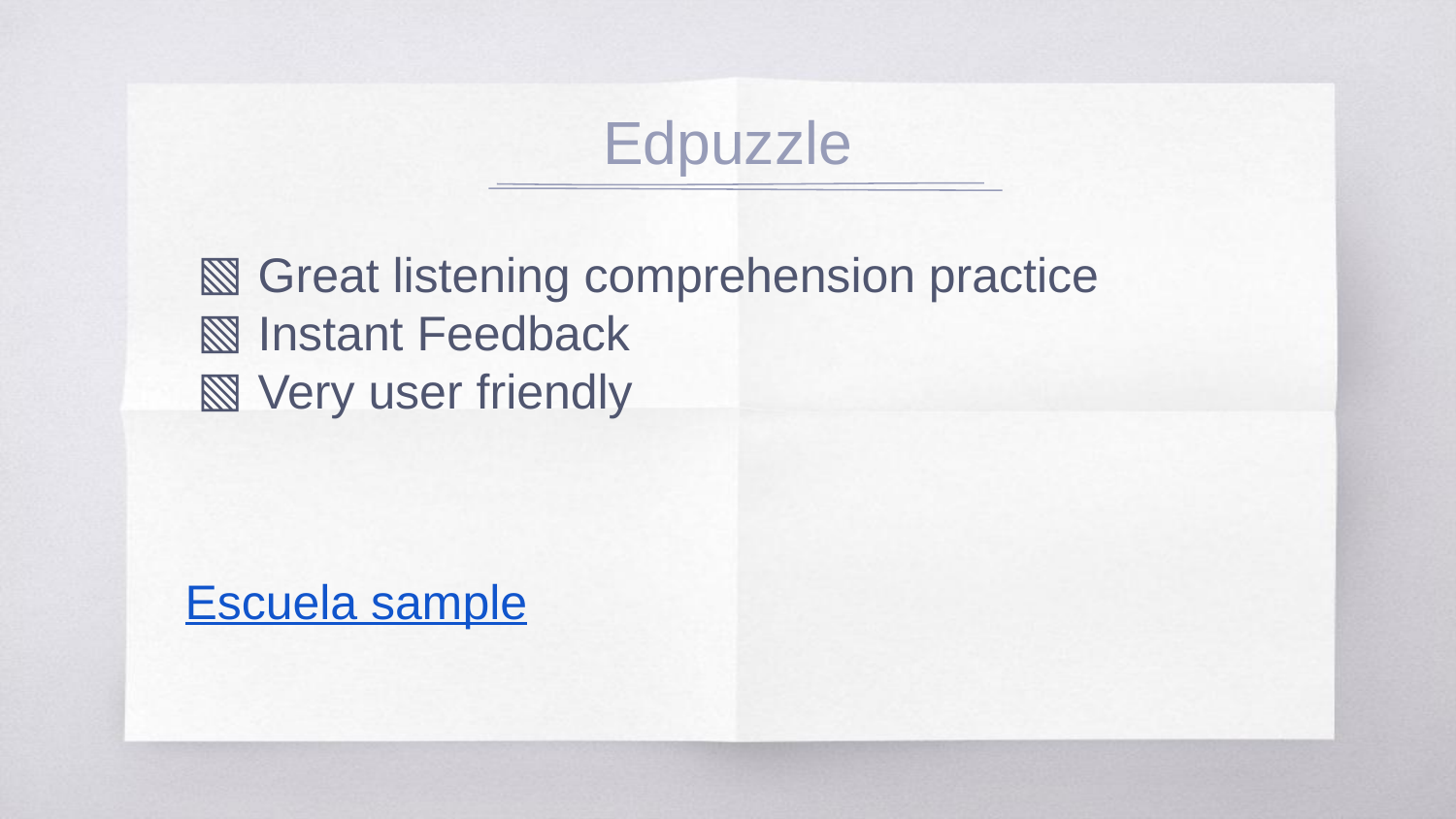

# Edpuzzle
Great listening comprehension practice
Instant Feedback
Very user friendly

Escuela sample